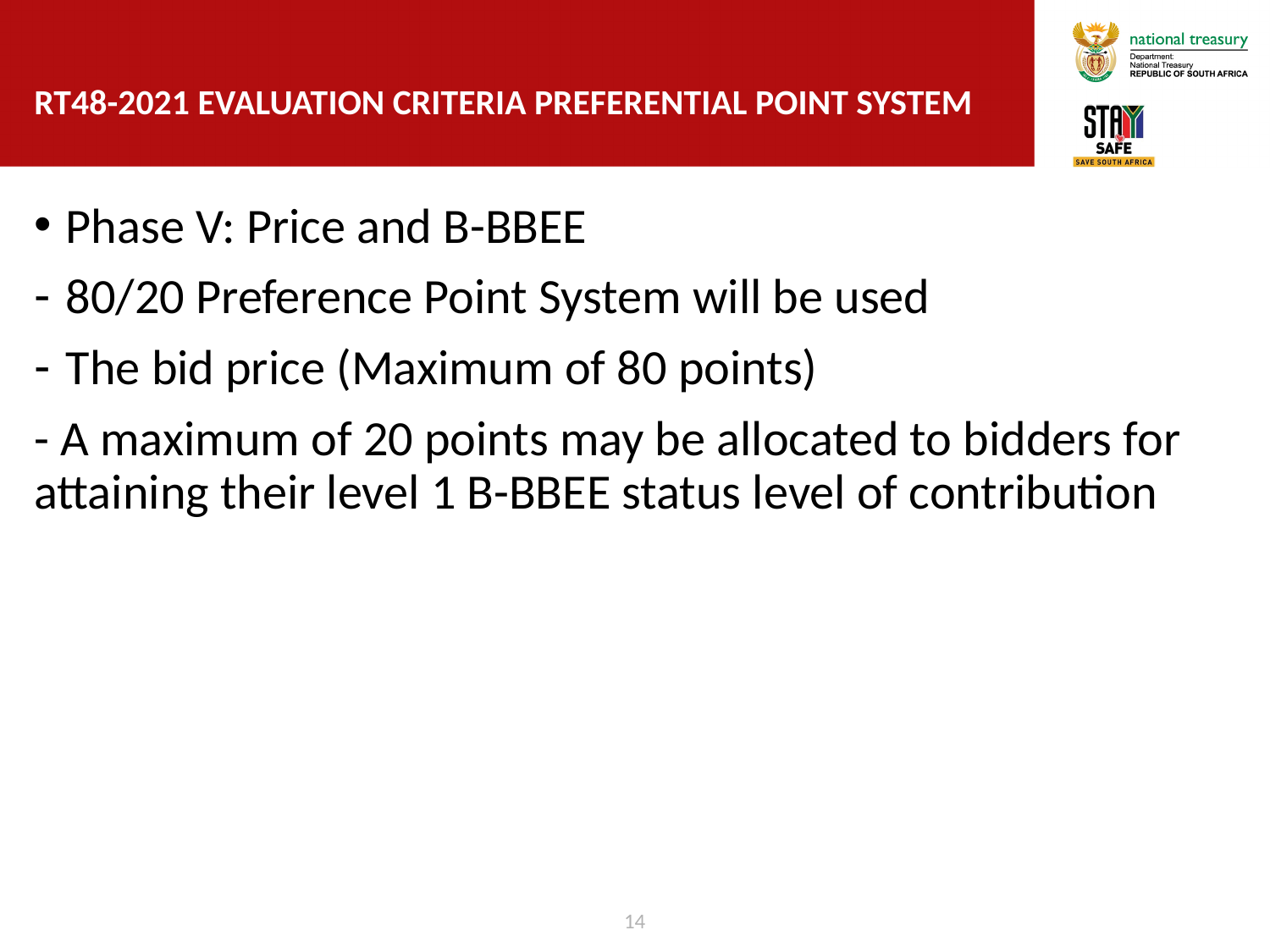

# Rt48-2021 evaluation criteria PREFERENTIAL POINT SYSTEM
Phase V: Price and B-BBEE
80/20 Preference Point System will be used
The bid price (Maximum of 80 points)
- A maximum of 20 points may be allocated to bidders for attaining their level 1 B-BBEE status level of contribution
14